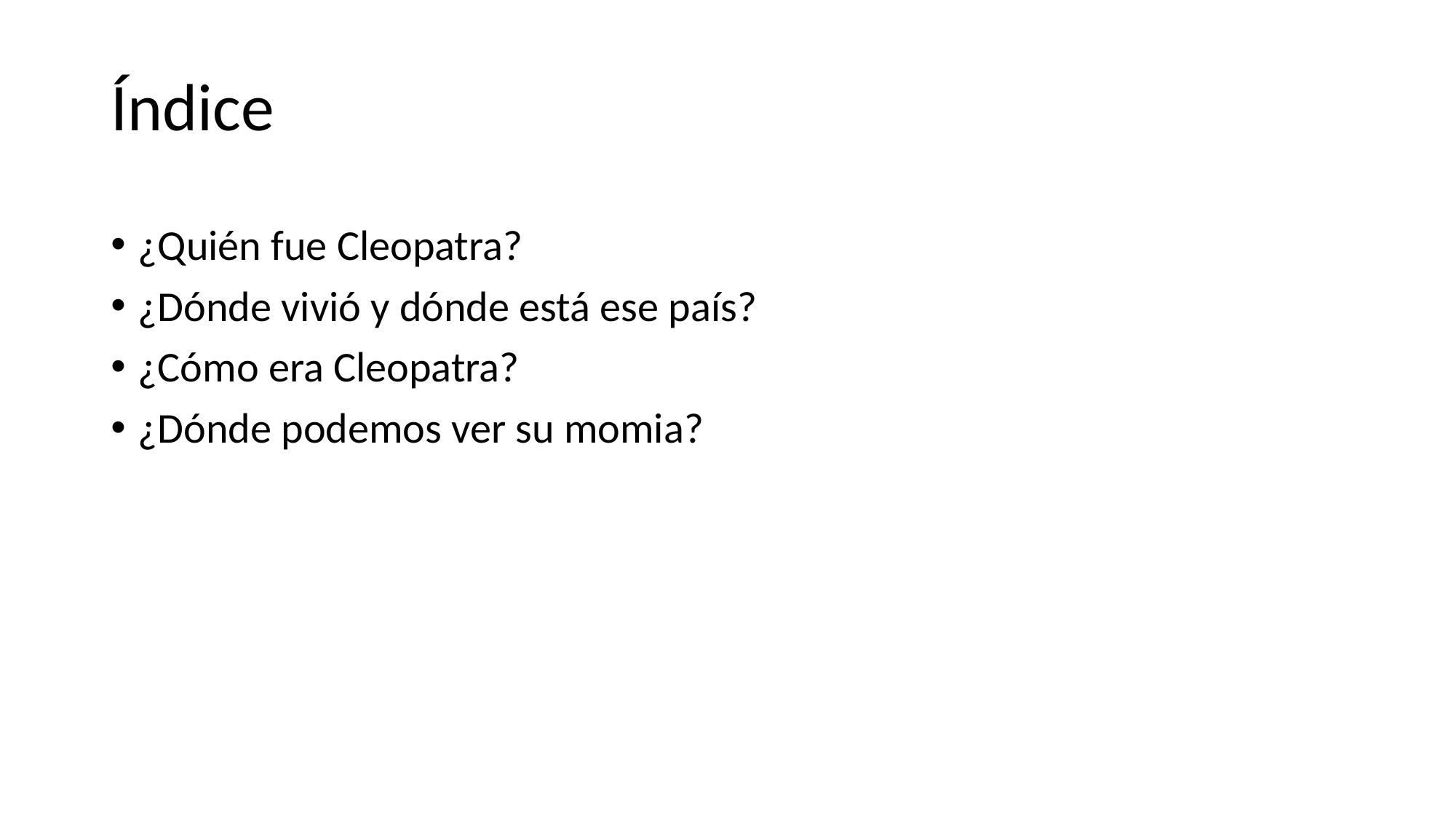

# Índice
¿Quién fue Cleopatra?
¿Dónde vivió y dónde está ese país?
¿Cómo era Cleopatra?
¿Dónde podemos ver su momia?